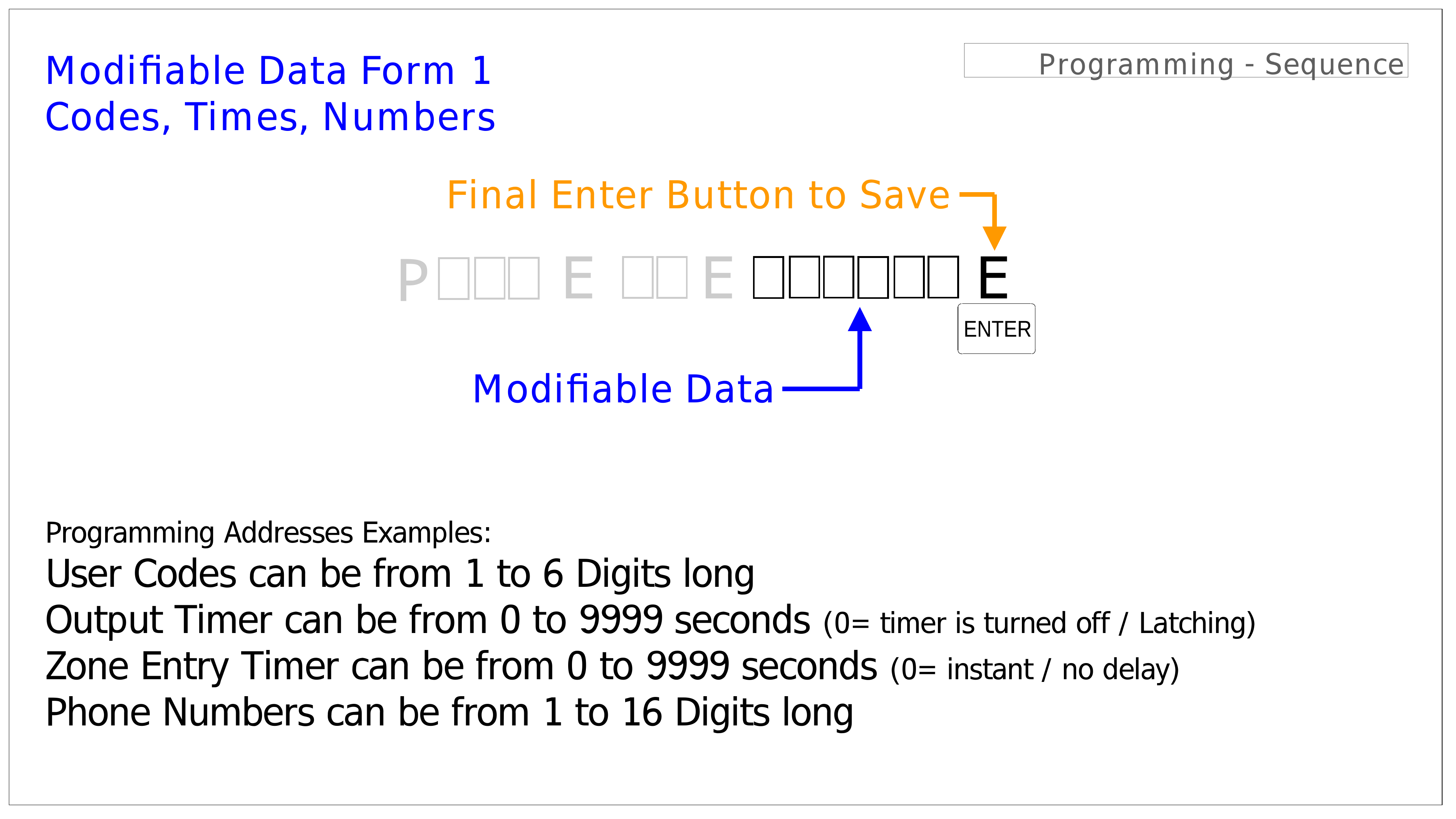

Modifiable Data Form 1
Codes, Times, Numbers
Programming - Sequence
Final Enter Button to Save

E
E
E
	P

ENTER

Modifiable Data
Programming Addresses Examples:
User Codes can be from 1 to 6 Digits long
Output Timer can be from 0 to 9999 seconds (0= timer is turned off / Latching)
Zone Entry Timer can be from 0 to 9999 seconds (0= instant / no delay)
Phone Numbers can be from 1 to 16 Digits long